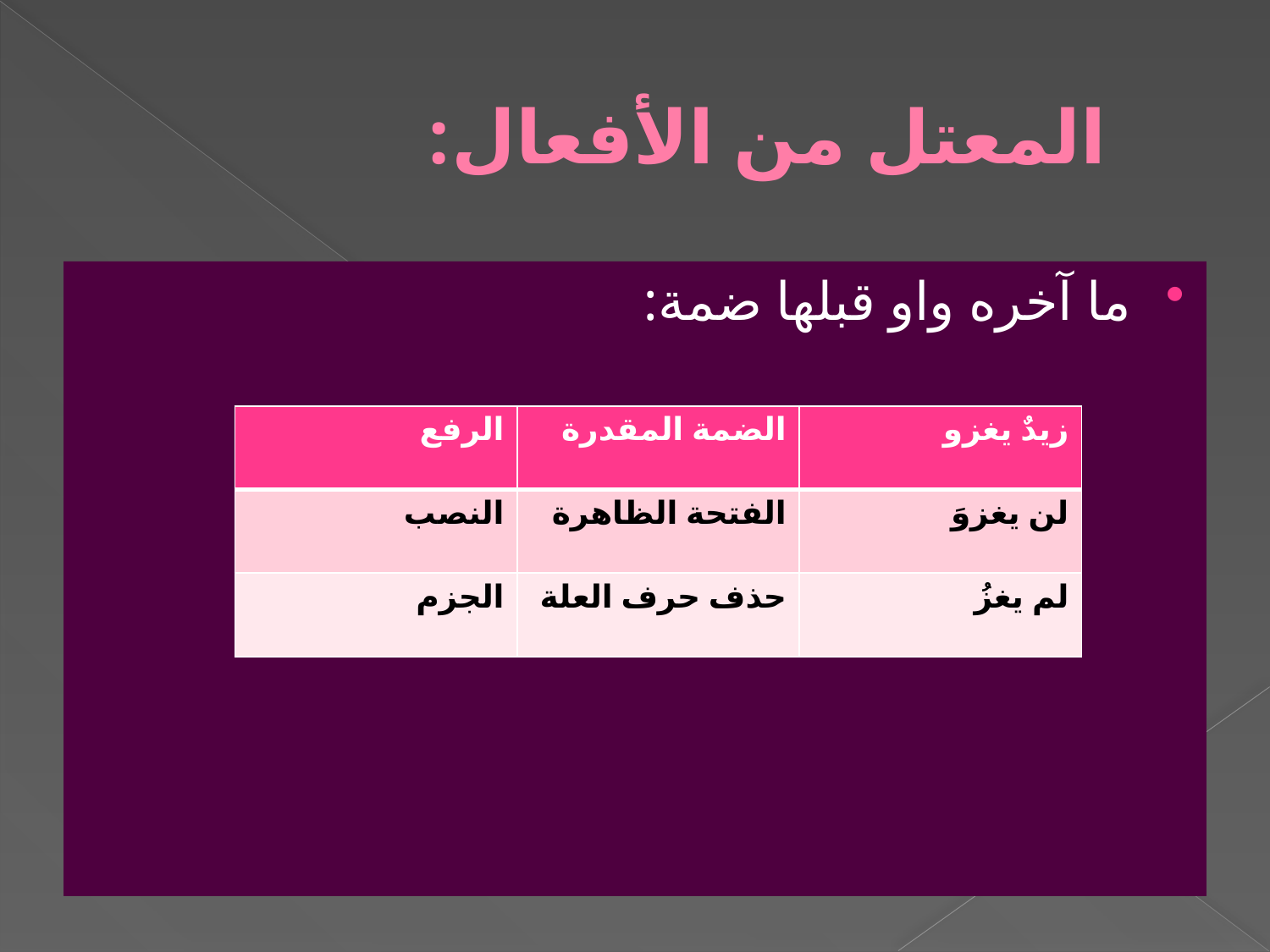

# المعتل من الأفعال:
ما آخره واو قبلها ضمة:

| الرفع | الضمة المقدرة | زيدٌ يغزو |
| --- | --- | --- |
| النصب | الفتحة الظاهرة | لن يغزوَ |
| الجزم | حذف حرف العلة | لم يغزُ |